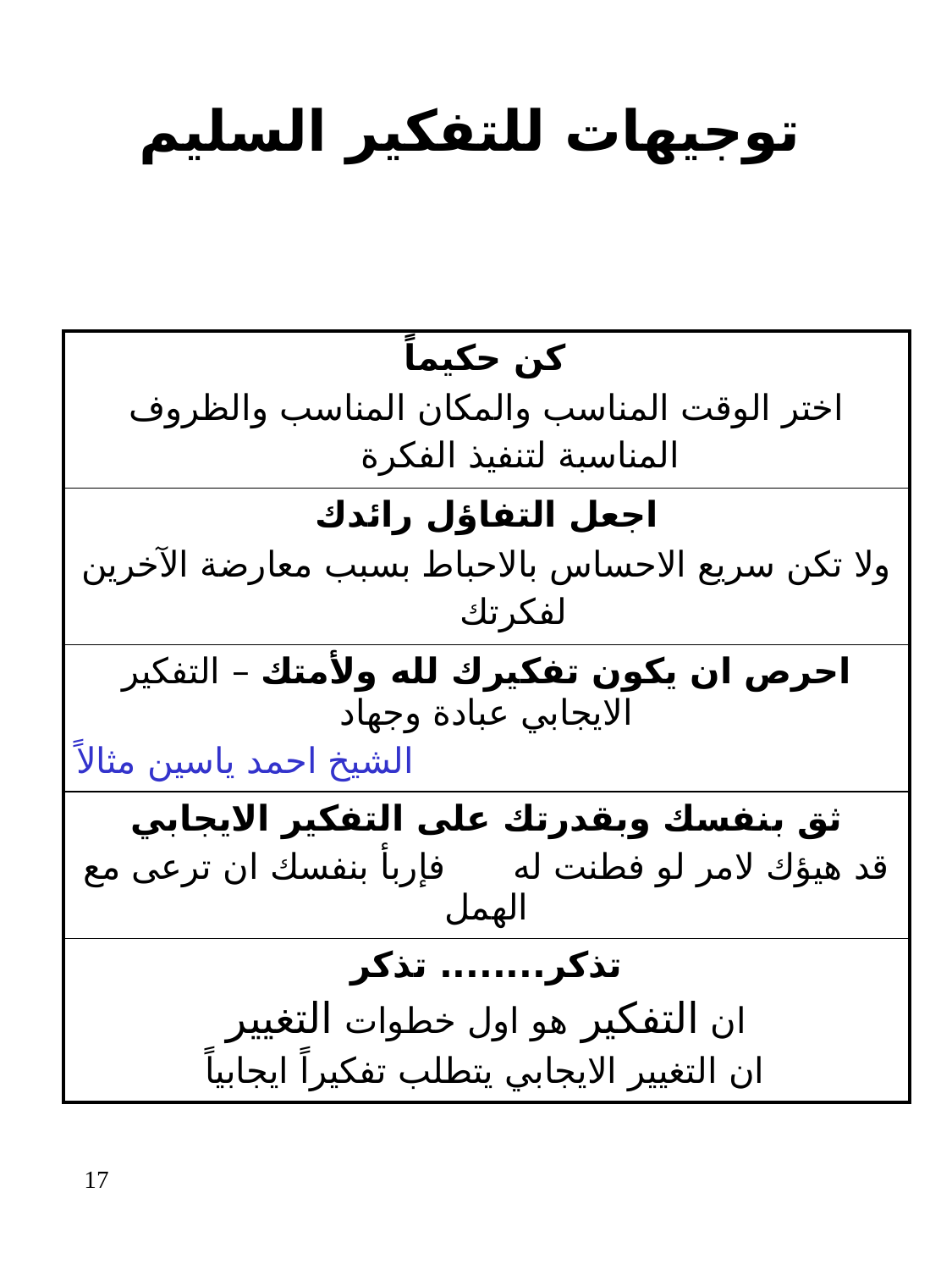

توجيهات للتفكير السليم
| كن حكيماً اختر الوقت المناسب والمكان المناسب والظروف المناسبة لتنفيذ الفكرة |
| --- |
| اجعل التفاؤل رائدك ولا تكن سريع الاحساس بالاحباط بسبب معارضة الآخرين لفكرتك |
| احرص ان يكون تفكيرك لله ولأمتك – التفكير الايجابي عبادة وجهاد الشيخ احمد ياسين مثالاً |
| ثق بنفسك وبقدرتك على التفكير الايجابي قد هيؤك لامر لو فطنت له فإربأ بنفسك ان ترعى مع الهمل |
| تذكر........ تذكر ان التفكير هو اول خطوات التغيير ان التغيير الايجابي يتطلب تفكيراً ايجابياً |
17